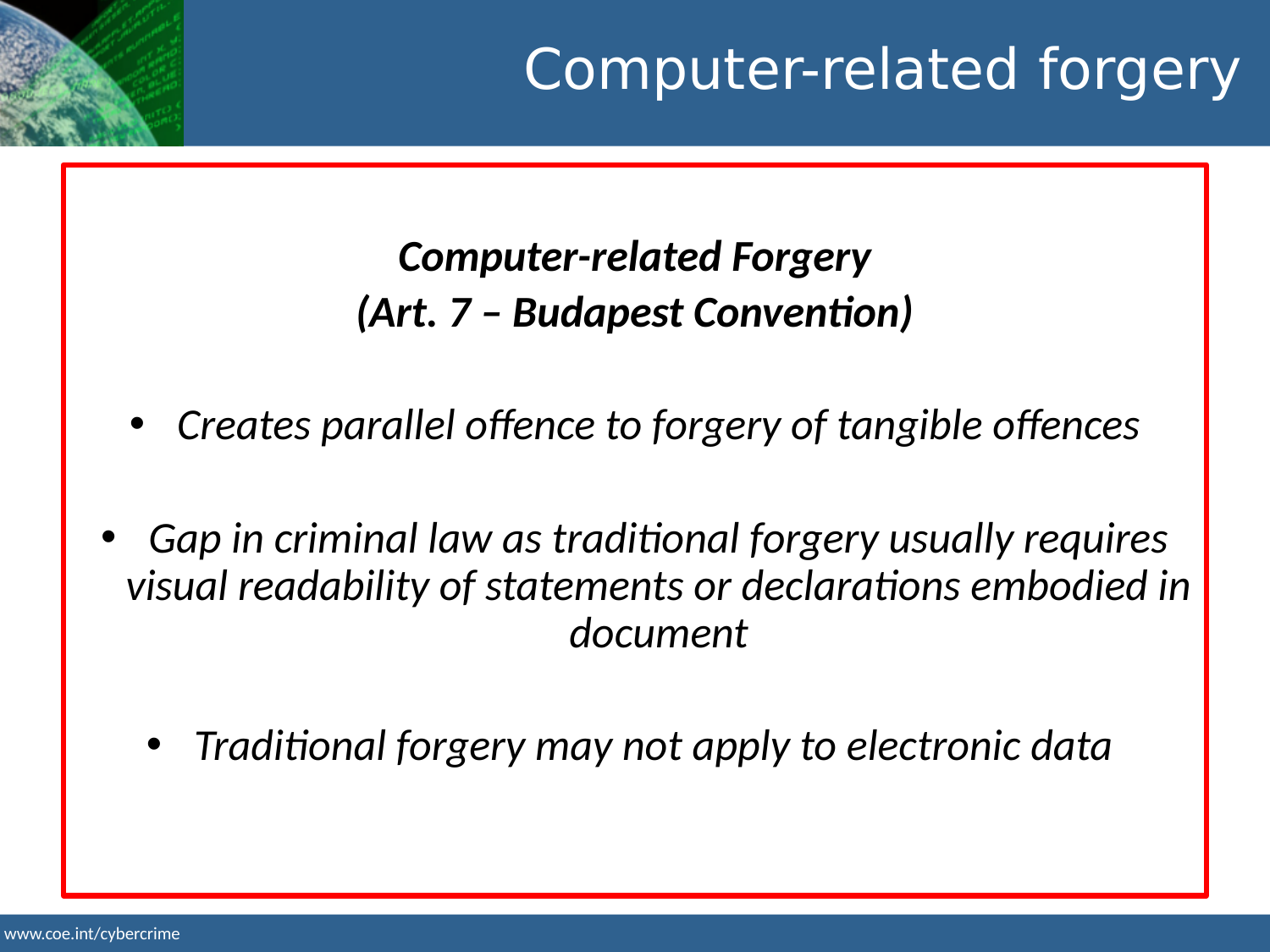

Computer-related forgery

Computer-related Forgery
(Art. 7 – Budapest Convention)

Creates parallel offence to forgery of tangible offences

Gap in criminal law as traditional forgery usually requires visual readability of statements or declarations embodied in document

Traditional forgery may not apply to electronic data